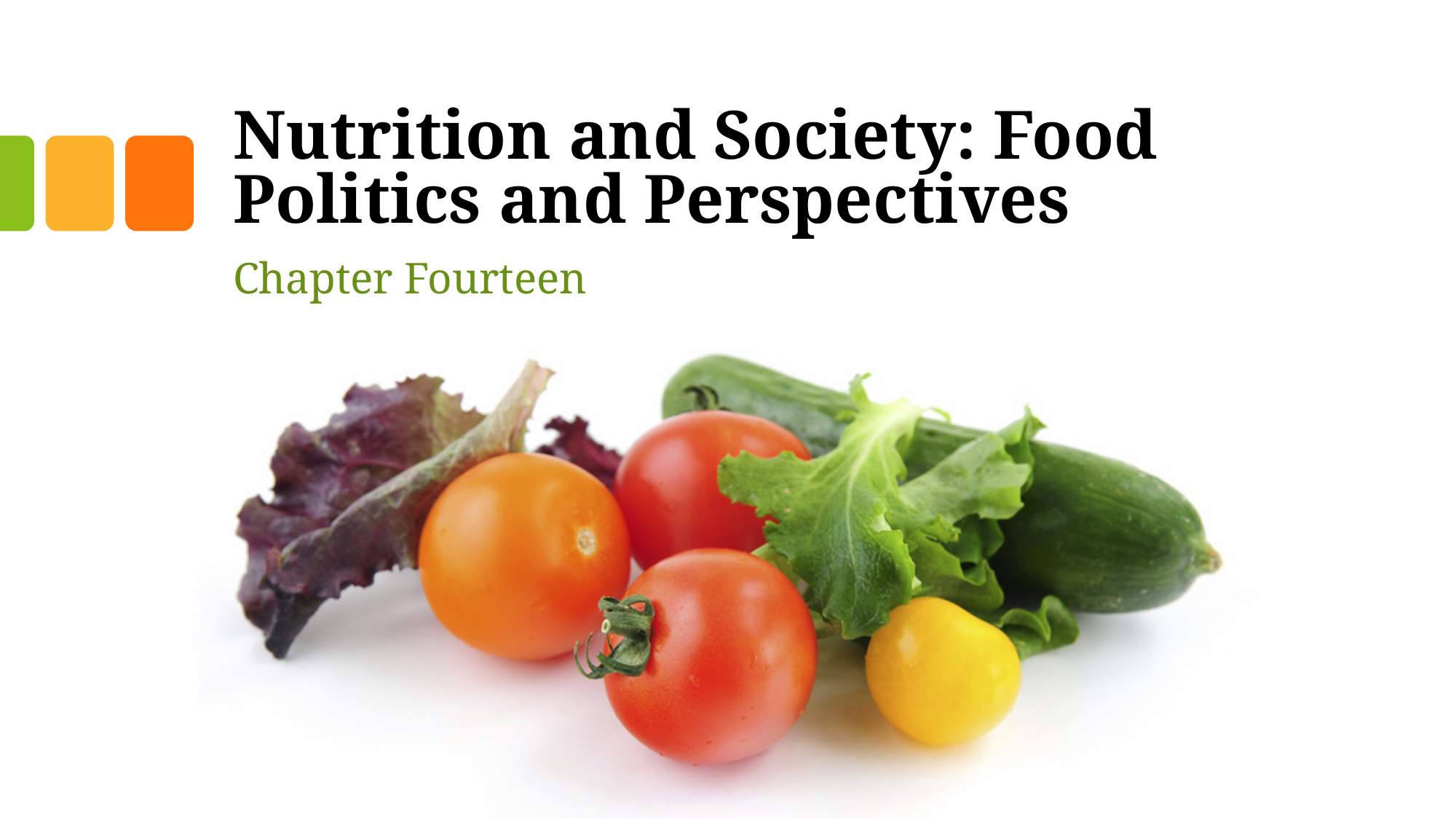

# Nutrition and Society: Food Politics and Perspectives
Chapter Fourteen